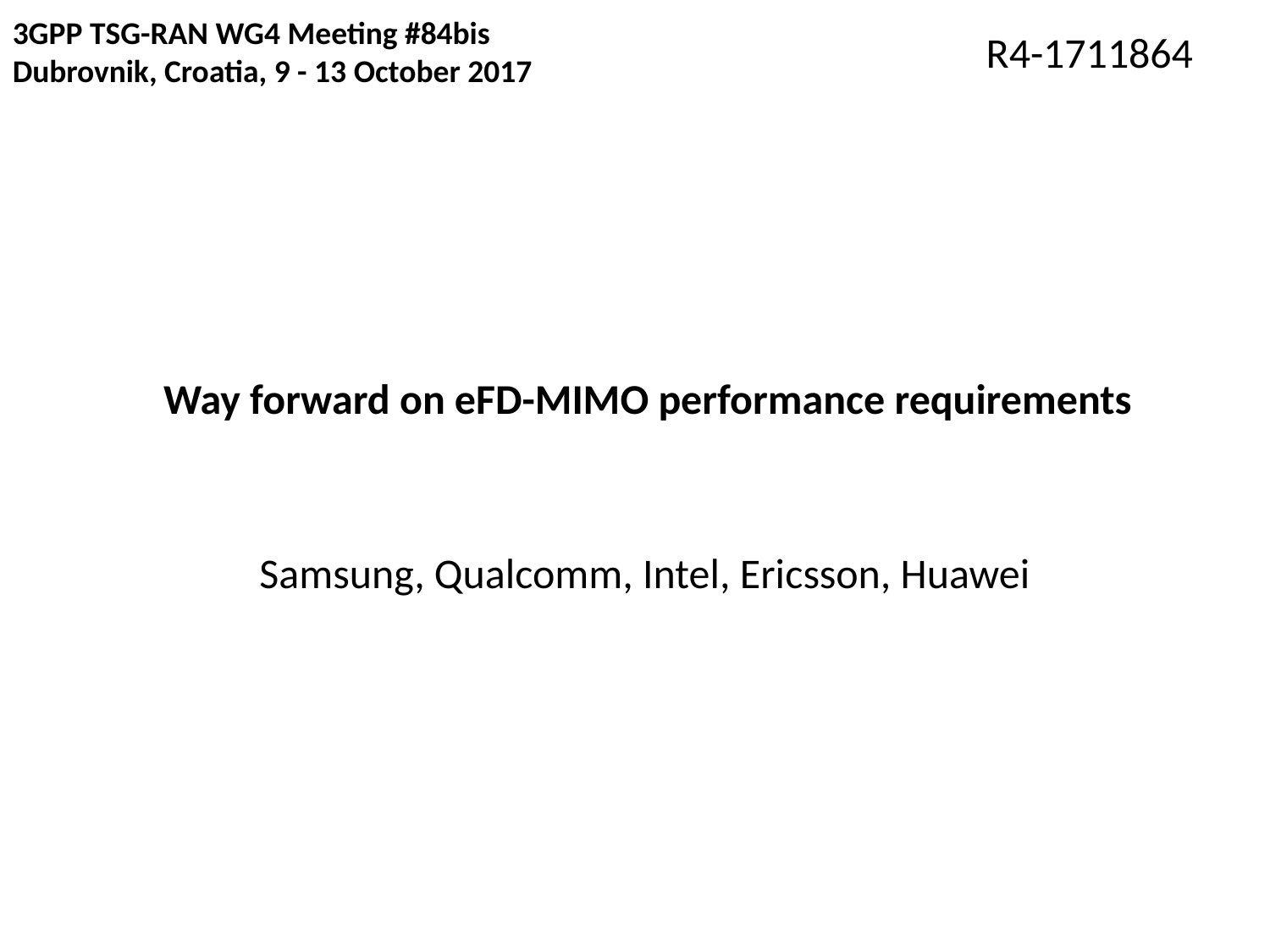

3GPP TSG-RAN WG4 Meeting #84bis
Dubrovnik, Croatia, 9 - 13 October 2017
R4-1711864
# Way forward on eFD-MIMO performance requirements
Samsung, Qualcomm, Intel, Ericsson, Huawei